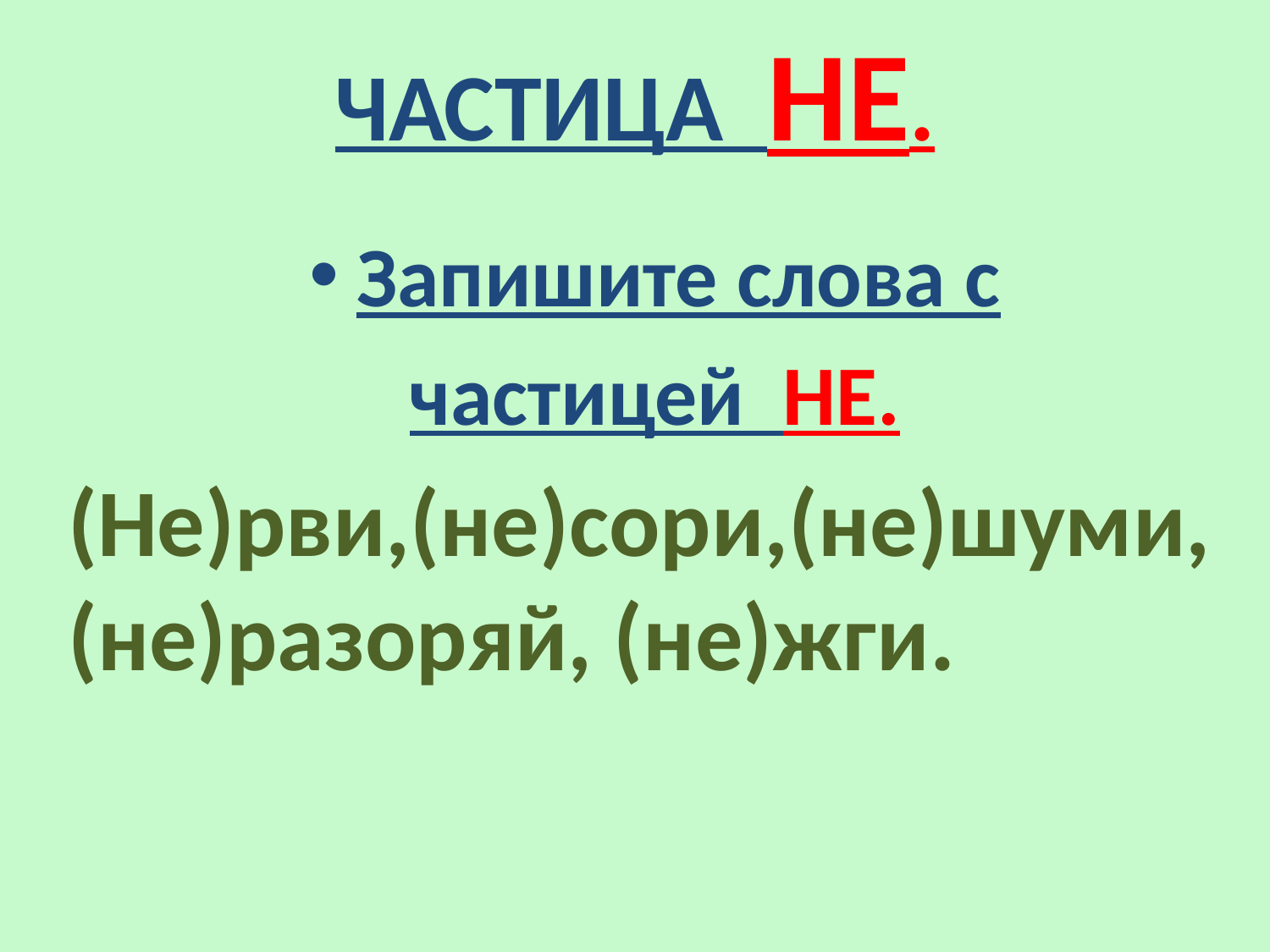

# ЧАСТИЦА  НЕ.
Запишите слова с
частицей  НЕ.
(Не)рви,(не)сори,(не)шуми, (не)разоряй, (не)жги.